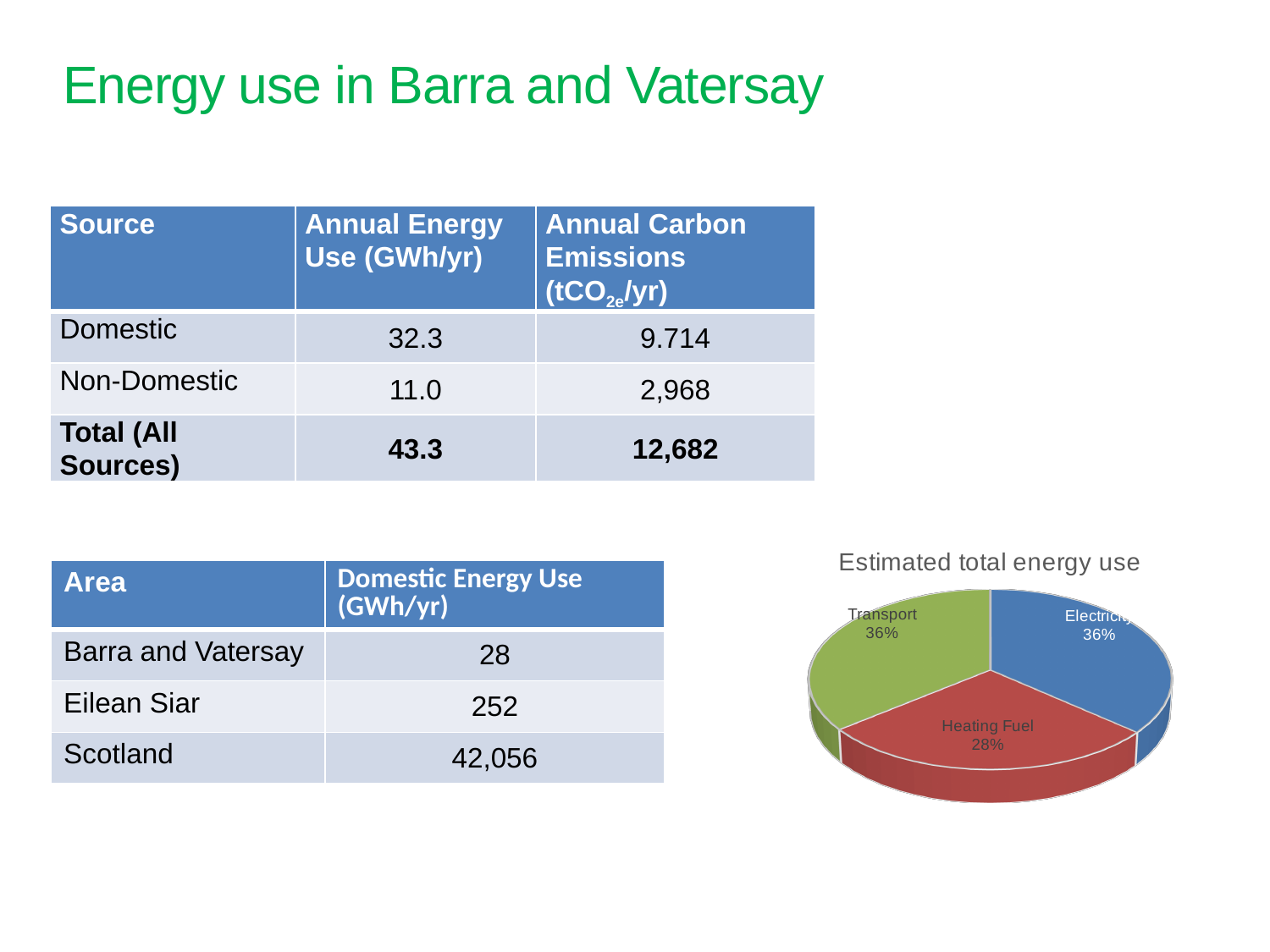

# Energy use in Barra and Vatersay
| Source | Annual Energy Use (GWh/yr) | Annual Carbon Emissions (tCO2e/yr) |
| --- | --- | --- |
| Domestic | 32.3 | 9.714 |
| Non-Domestic | 11.0 | 2,968 |
| Total (All Sources) | 43.3 | 12,682 |

A Local Energy Plan for Drumnadrochit

[unsupported chart]

| Area | Domestic Energy Use (GWh/yr) |
| --- | --- |
| Barra and Vatersay | 28 |
| Eilean Siar | 252 |
| Scotland | 42,056 |